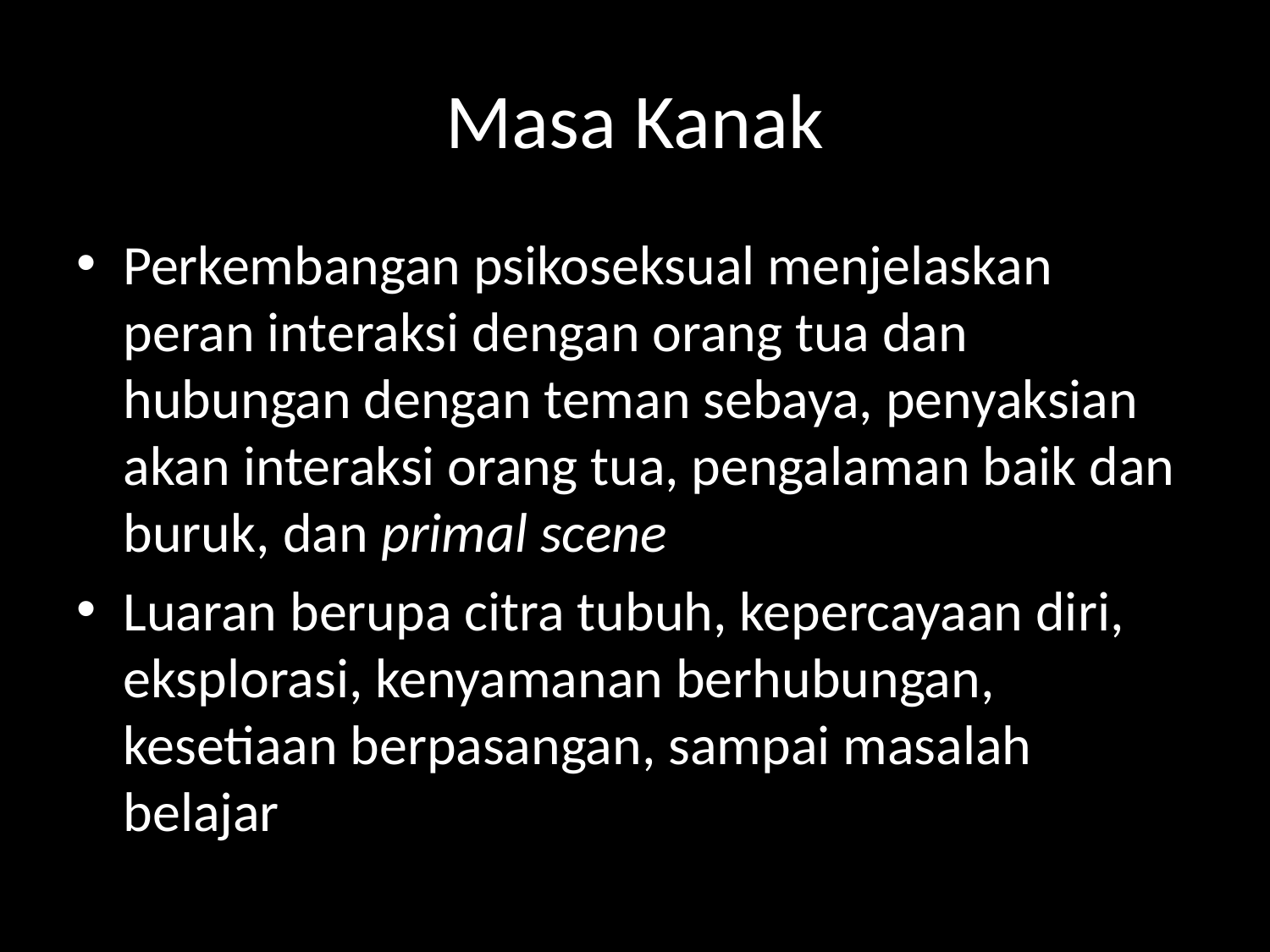

# Masa Kanak
Perkembangan psikoseksual menjelaskan peran interaksi dengan orang tua dan hubungan dengan teman sebaya, penyaksian akan interaksi orang tua, pengalaman baik dan buruk, dan primal scene
Luaran berupa citra tubuh, kepercayaan diri, eksplorasi, kenyamanan berhubungan, kesetiaan berpasangan, sampai masalah belajar